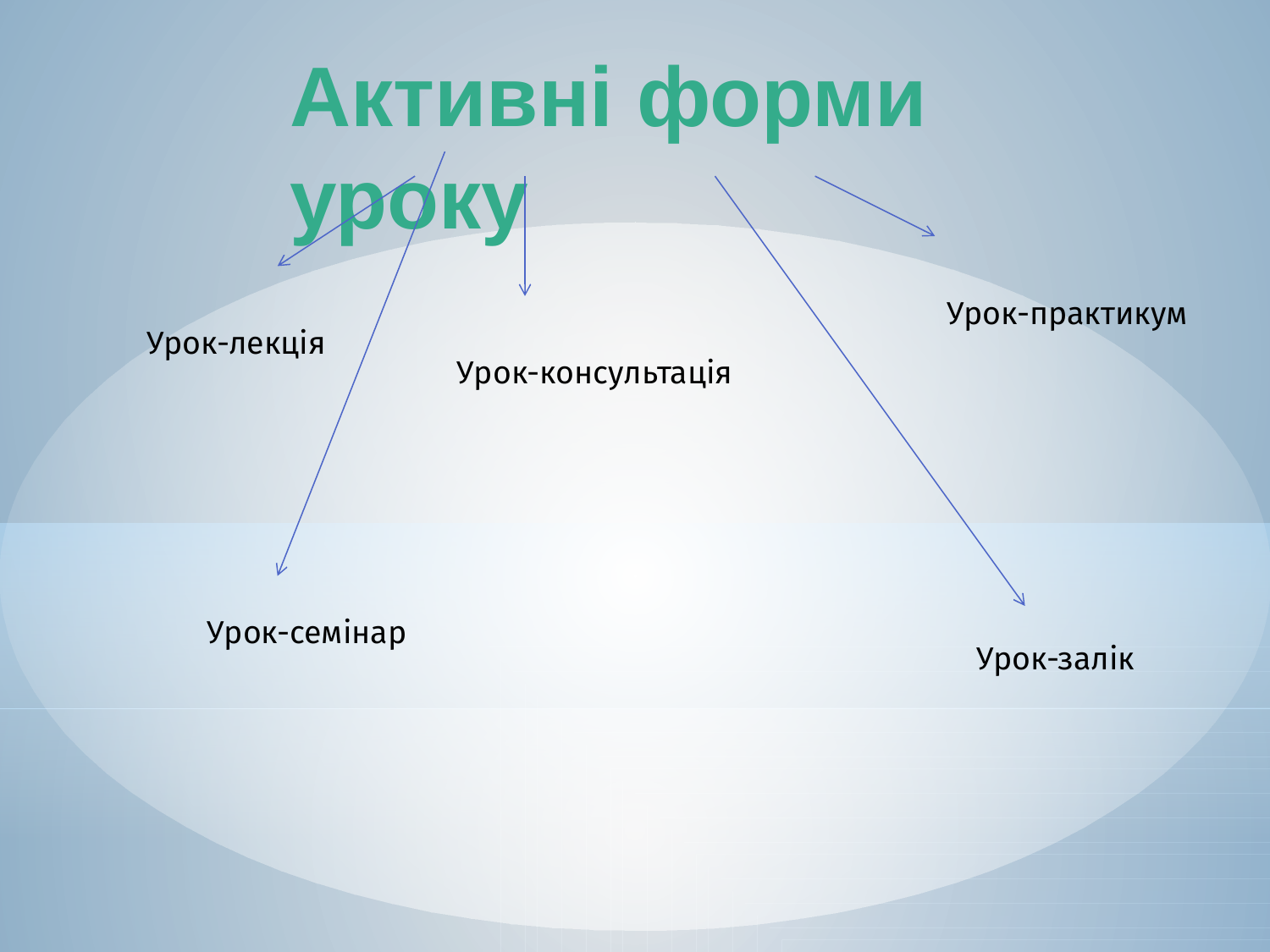

Активні форми уроку

Урок-практикум
Урок-лекція
Урок-консультація
Урок-семінар
#
Урок-залік